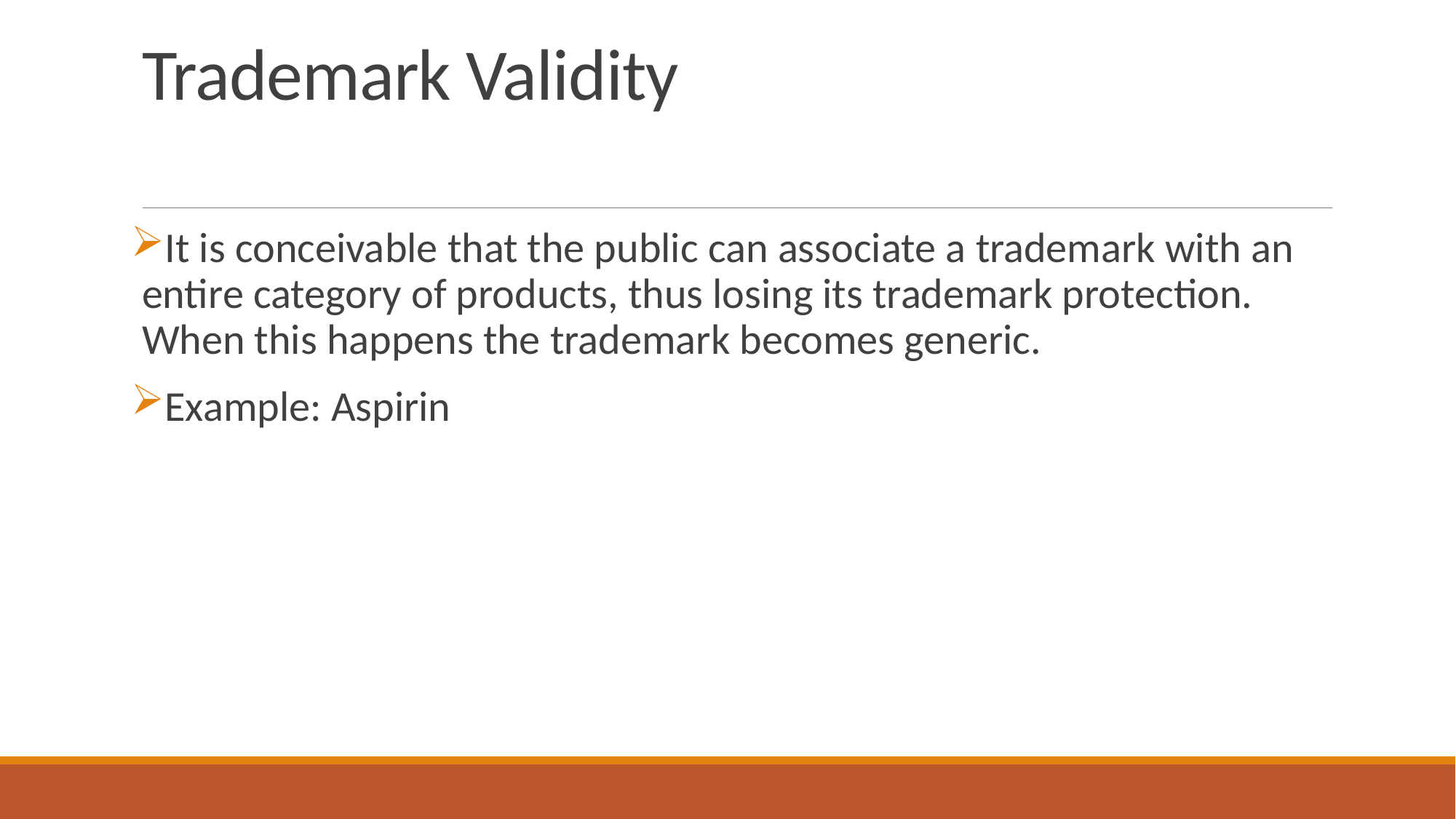

# Trademark Validity
It is conceivable that the public can associate a trademark with an entire category of products, thus losing its trademark protection. When this happens the trademark becomes generic.
Example: Aspirin